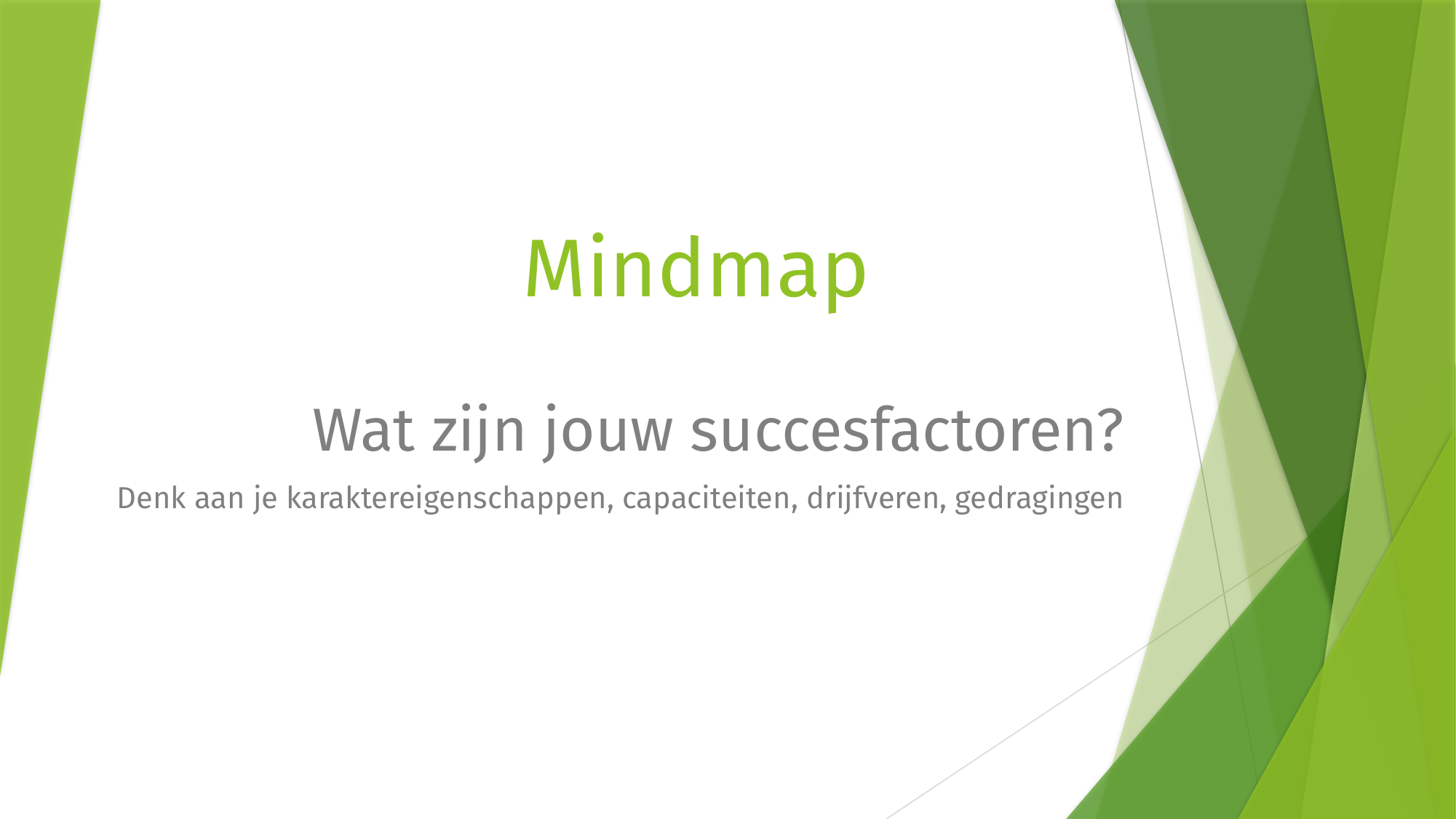

# Mindmap
Wat zijn jouw succesfactoren?
Denk aan je karaktereigenschappen, capaciteiten, drijfveren, gedragingen